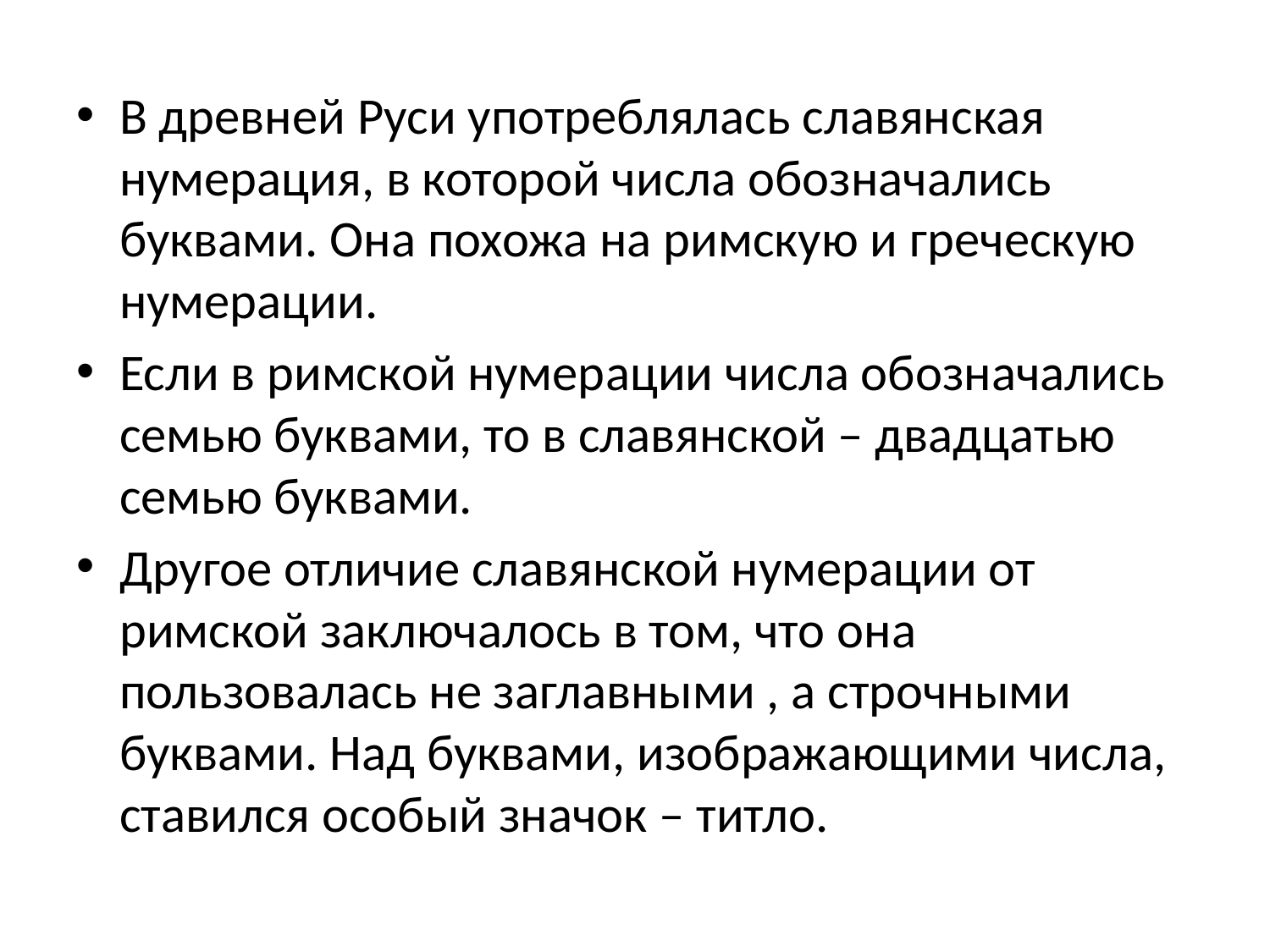

В древней Руси употреблялась славянская нумерация, в которой числа обозначались буквами. Она похожа на римскую и греческую нумерации.
Если в римской нумерации числа обозначались семью буквами, то в славянской – двадцатью семью буквами.
Другое отличие славянской нумерации от римской заключалось в том, что она пользовалась не заглавными , а строчными буквами. Над буквами, изображающими числа, ставился особый значок – титло.